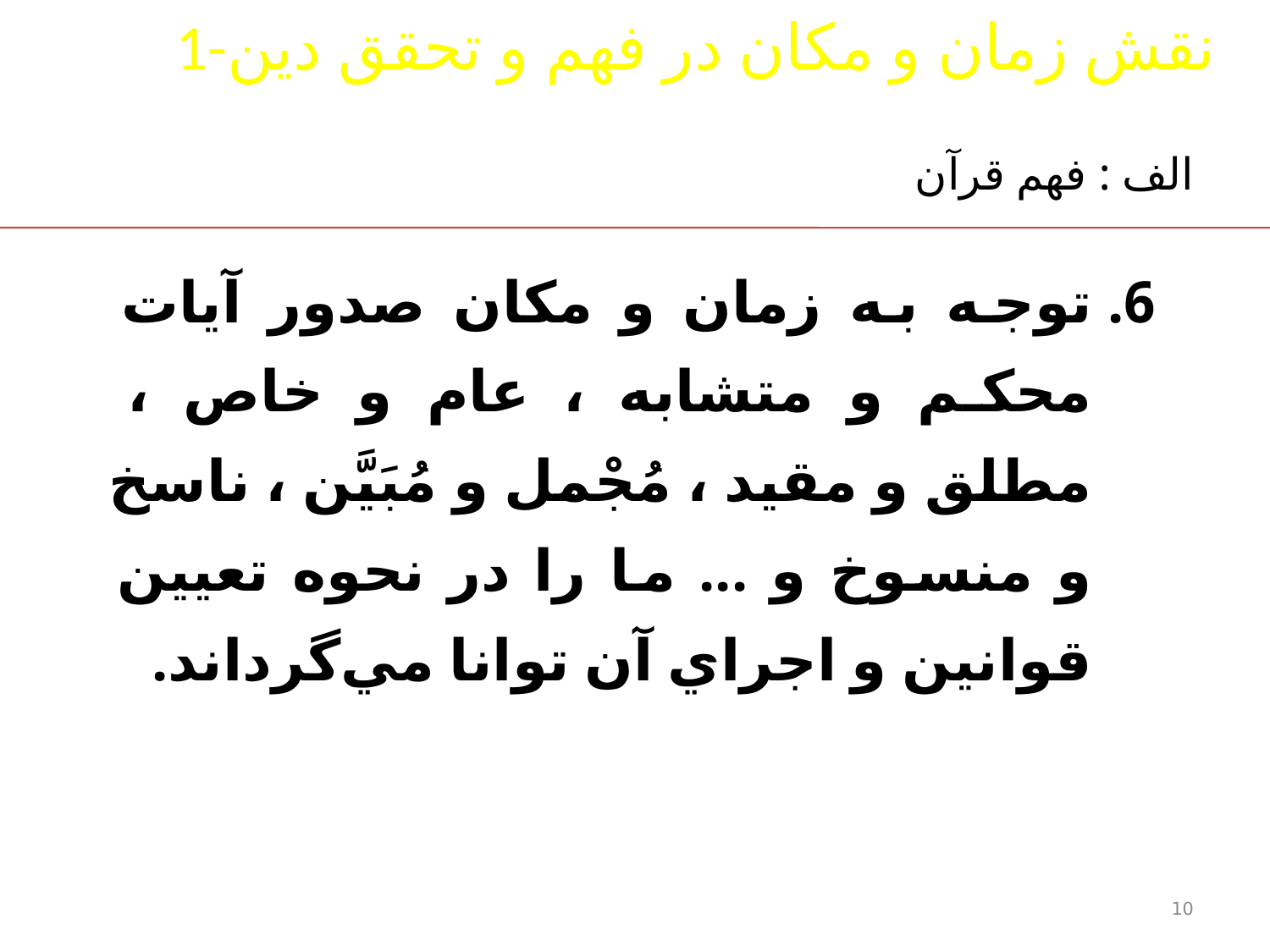

1-نقش زمان و مكان در فهم و تحقق دين
# الف : فهم قرآن

توجه به زمان و مكان صدور آيات محكم و متشابه ، عام و خاص ، مطلق و مقيد ، مُجْمل و مُبَيَّن ، ناسخ و منسوخ و ... ما را در نحوه تعيين قوانين و اجراي آن توانا مي‌گرداند.
10